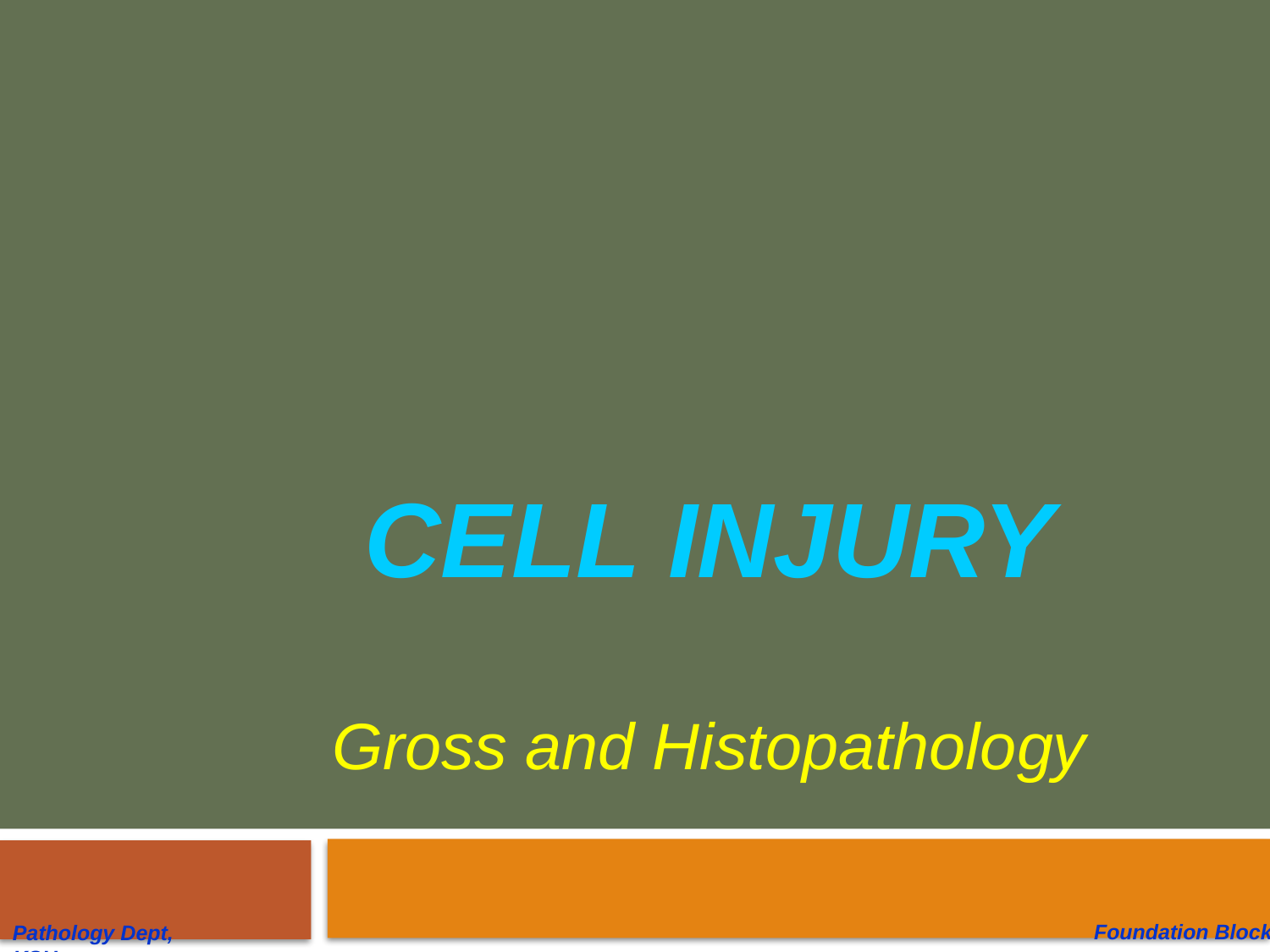

# CELL INJURY
Gross and Histopathology
Foundation Block
Pathology Dept, KSU